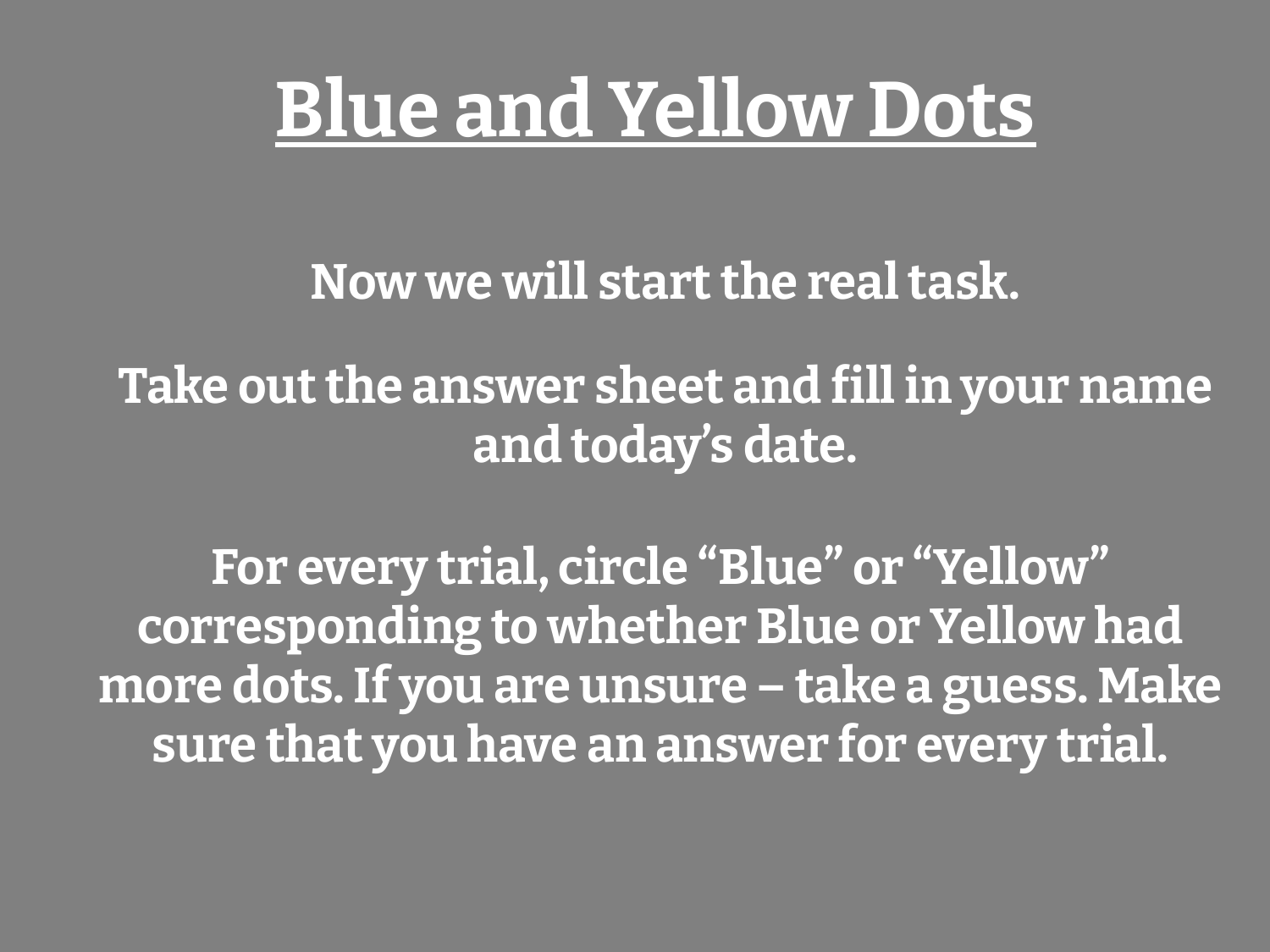

Blue and Yellow Dots
Now we will start the real task.
Take out the answer sheet and fill in your name and today’s date.
For every trial, circle “Blue” or “Yellow” corresponding to whether Blue or Yellow had more dots. If you are unsure – take a guess. Make sure that you have an answer for every trial.